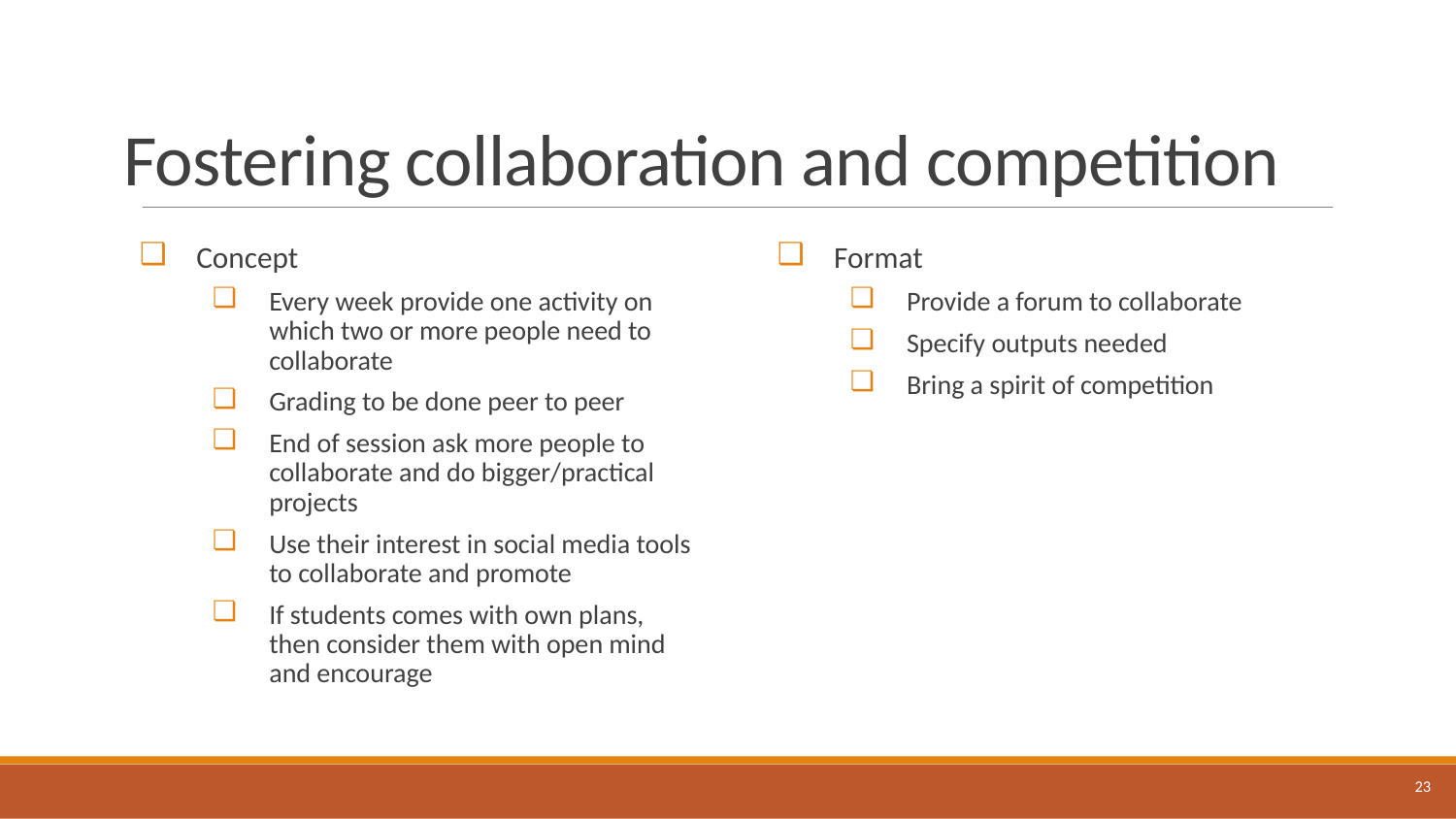

# Fostering collaboration and competition
Concept
Every week provide one activity on which two or more people need to collaborate
Grading to be done peer to peer
End of session ask more people to collaborate and do bigger/practical projects
Use their interest in social media tools to collaborate and promote
If students comes with own plans, then consider them with open mind and encourage

Format
Provide a forum to collaborate
Specify outputs needed
Bring a spirit of competition
23